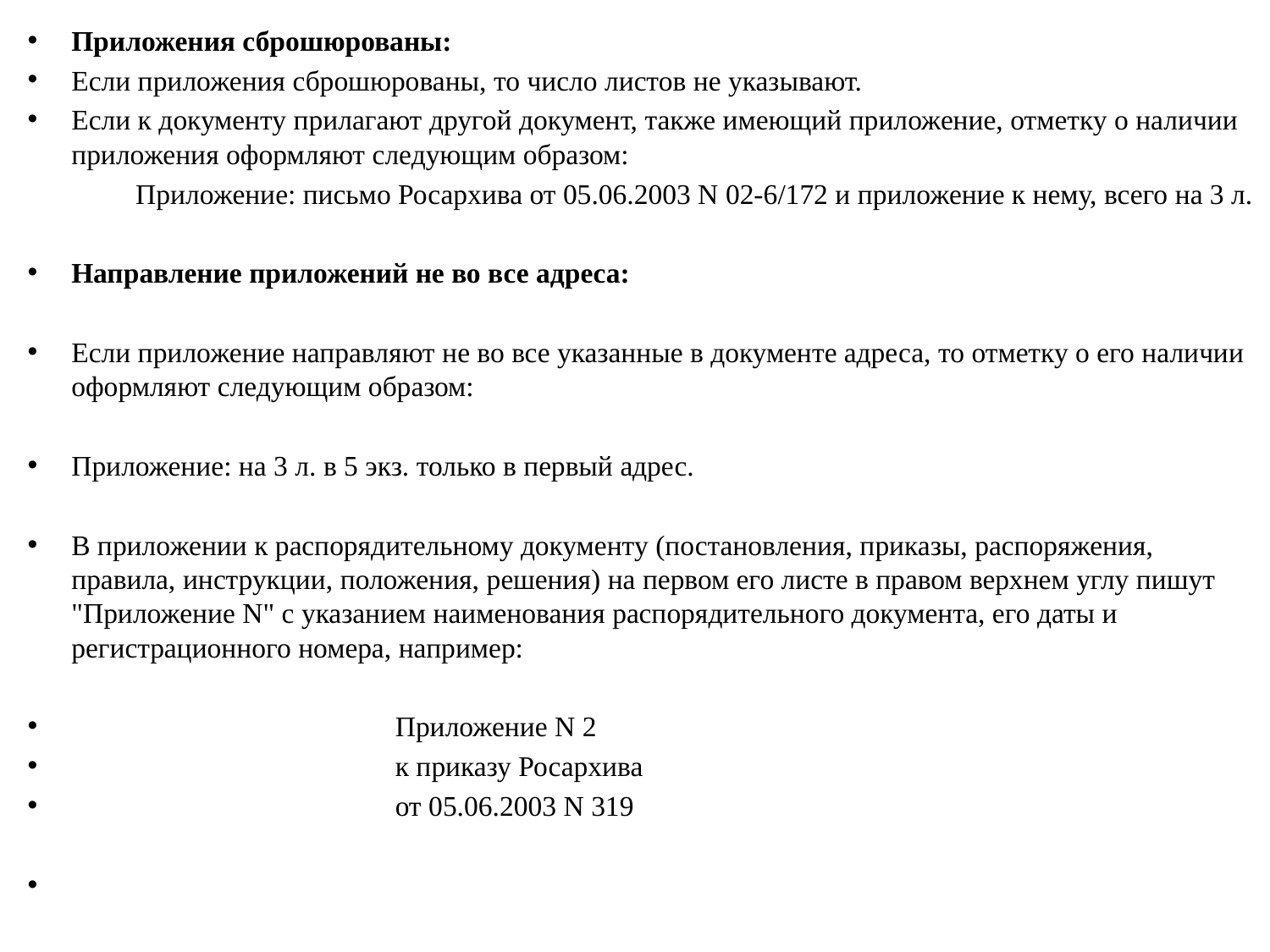

Приложения сброшюрованы:
Если приложения сброшюрованы, то число листов не указывают.
Если к документу прилагают другой документ, также имеющий приложение, отметку о наличии приложения оформляют следующим образом:
	Приложение: письмо Росархива от 05.06.2003 N 02-6/172 и приложение к нему, всего на 3 л.

Направление приложений не во все адреса:

Если приложение направляют не во все указанные в документе адреса, то отметку о его наличии оформляют следующим образом:

Приложение: на 3 л. в 5 экз. только в первый адрес.

В приложении к распорядительному документу (постановления, приказы, распоряжения, правила, инструкции, положения, решения) на первом его листе в правом верхнем углу пишут "Приложение N" с указанием наименования распорядительного документа, его даты и регистрационного номера, например:

                                					Приложение N 2
                                 					к приказу Росархива
                                 					от 05.06.2003 N 319